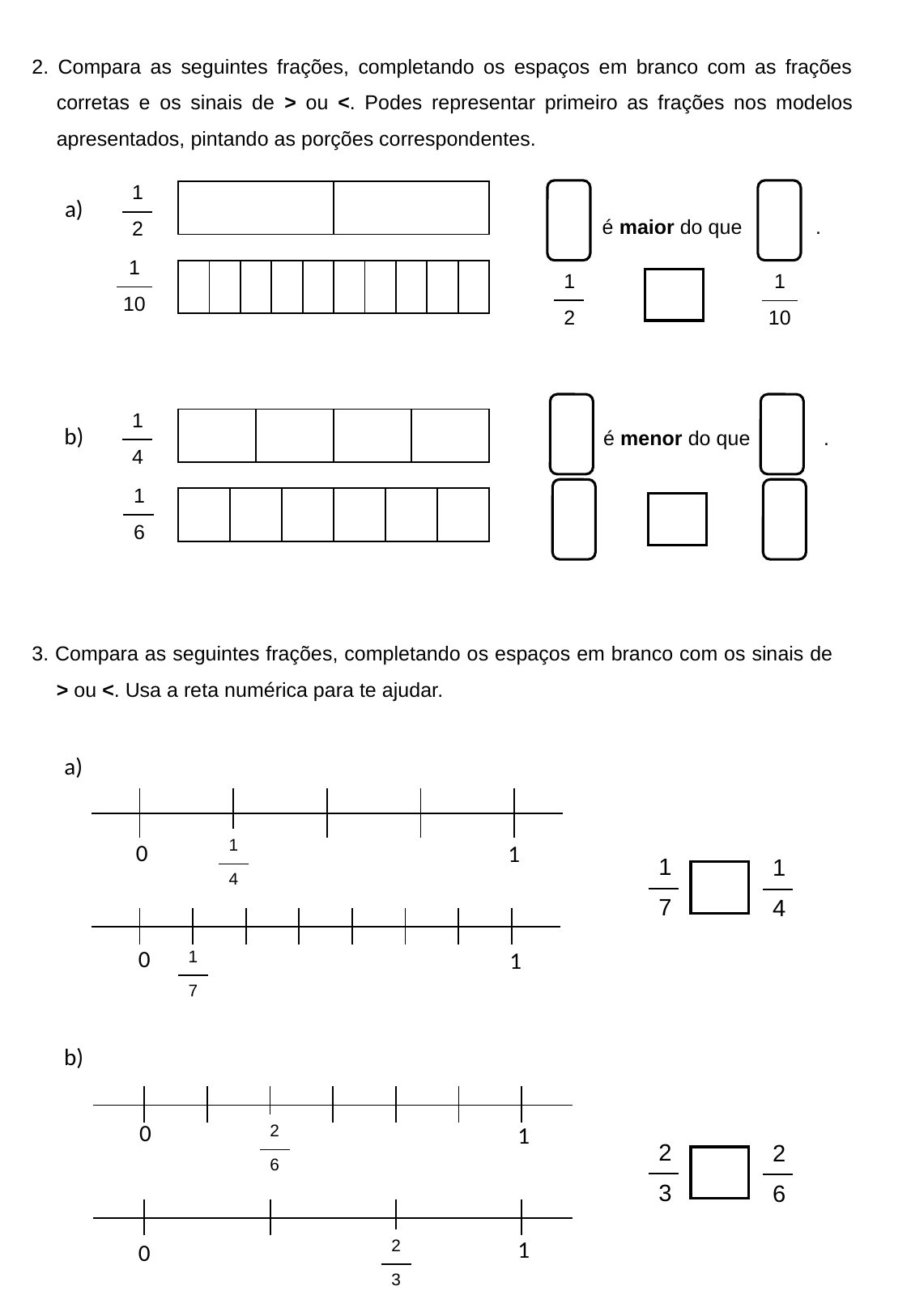

2. Compara as seguintes frações, completando os espaços em branco com as frações corretas e os sinais de > ou <. Podes representar primeiro as frações nos modelos apresentados, pintando as porções correspondentes.

| 1 |
| --- |
| 2 |

|  |  |
| --- | --- |
a)
é maior do que             .
| 1 |
| --- |
| 10 |
|  |  |  |  |  |  |  |  |  |  |
| --- | --- | --- | --- | --- | --- | --- | --- | --- | --- |
| 1 |
| --- |
| 2 |
| 1 |
| --- |
| 10 |

| 1 |
| --- |
| 4 |
é menor do que             .
|  |  |  |  |
| --- | --- | --- | --- |
b)
| 1 |
| --- |
| 6 |

|  |  |  |  |  |  |
| --- | --- | --- | --- | --- | --- |

3. Compara as seguintes frações, completando os espaços em branco com os sinais de    > ou <. Usa a reta numérica para te ajudar.
a)
|  |  |  |  |  |  |
| --- | --- | --- | --- | --- | --- |
|  |  |  |  |  |  |
| 1 |
| --- |
| 4 |
0
1
| 1 |
| --- |
| 7 |
| 1 |
| --- |
| 4 |

|  |  |  |  |  |  |  |  |  |
| --- | --- | --- | --- | --- | --- | --- | --- | --- |
|  |  |  |  |  |  |  |  |  |
0
1
| 1 |
| --- |
| 7 |
b)
|  |  |  |  |  |  |  |  |
| --- | --- | --- | --- | --- | --- | --- | --- |
|  |  |  |  |  |  |  |  |
0
1
| 2 |
| --- |
| 6 |
| 2 |
| --- |
| 3 |
| 2 |
| --- |
| 6 |

|  |  |  |  |  |
| --- | --- | --- | --- | --- |
|  |  |  |  |  |
1
| 2 |
| --- |
| 3 |
0